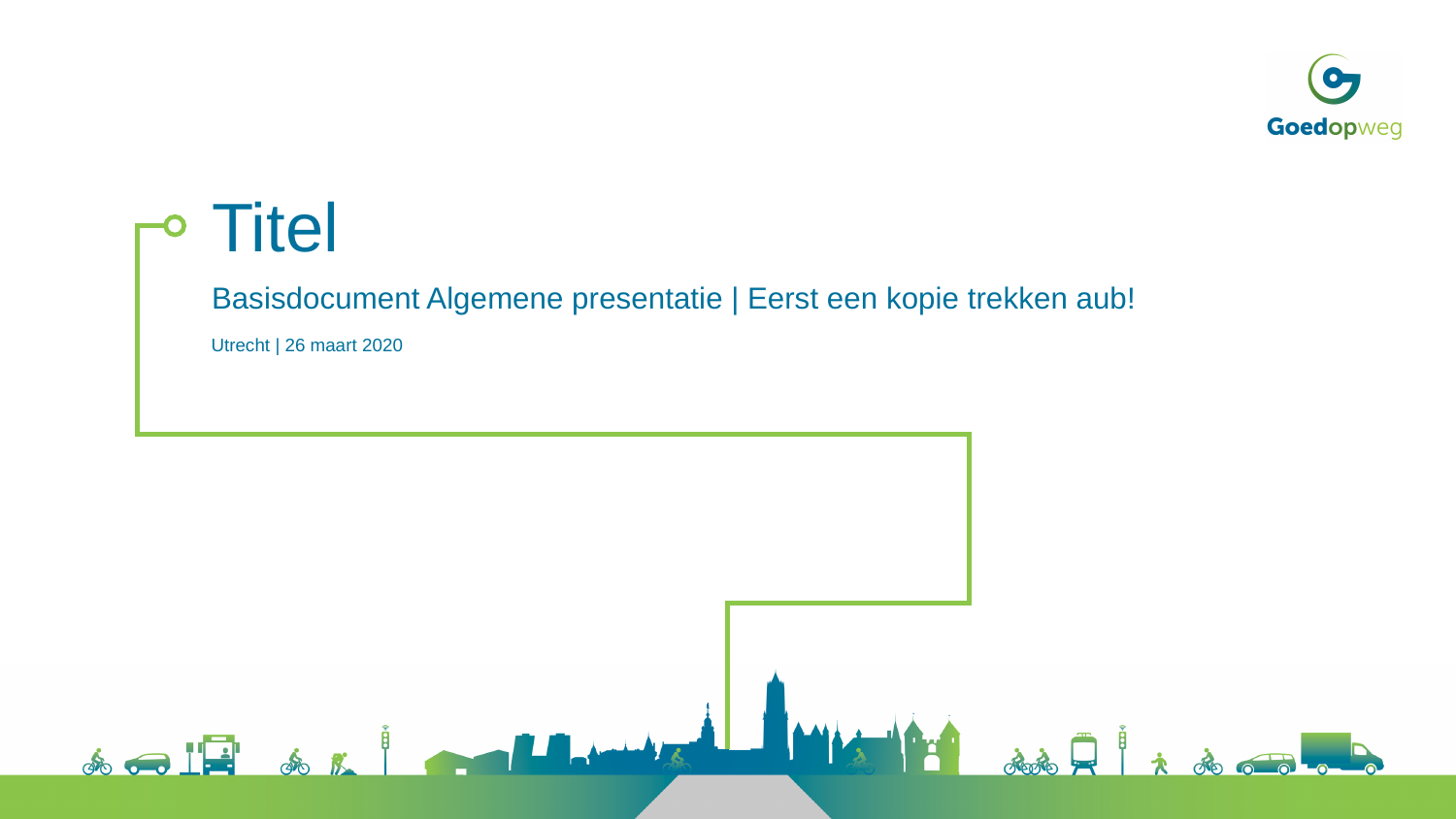

# Titel
Basisdocument Algemene presentatie | Eerst een kopie trekken aub!
Utrecht | 26 maart 2020